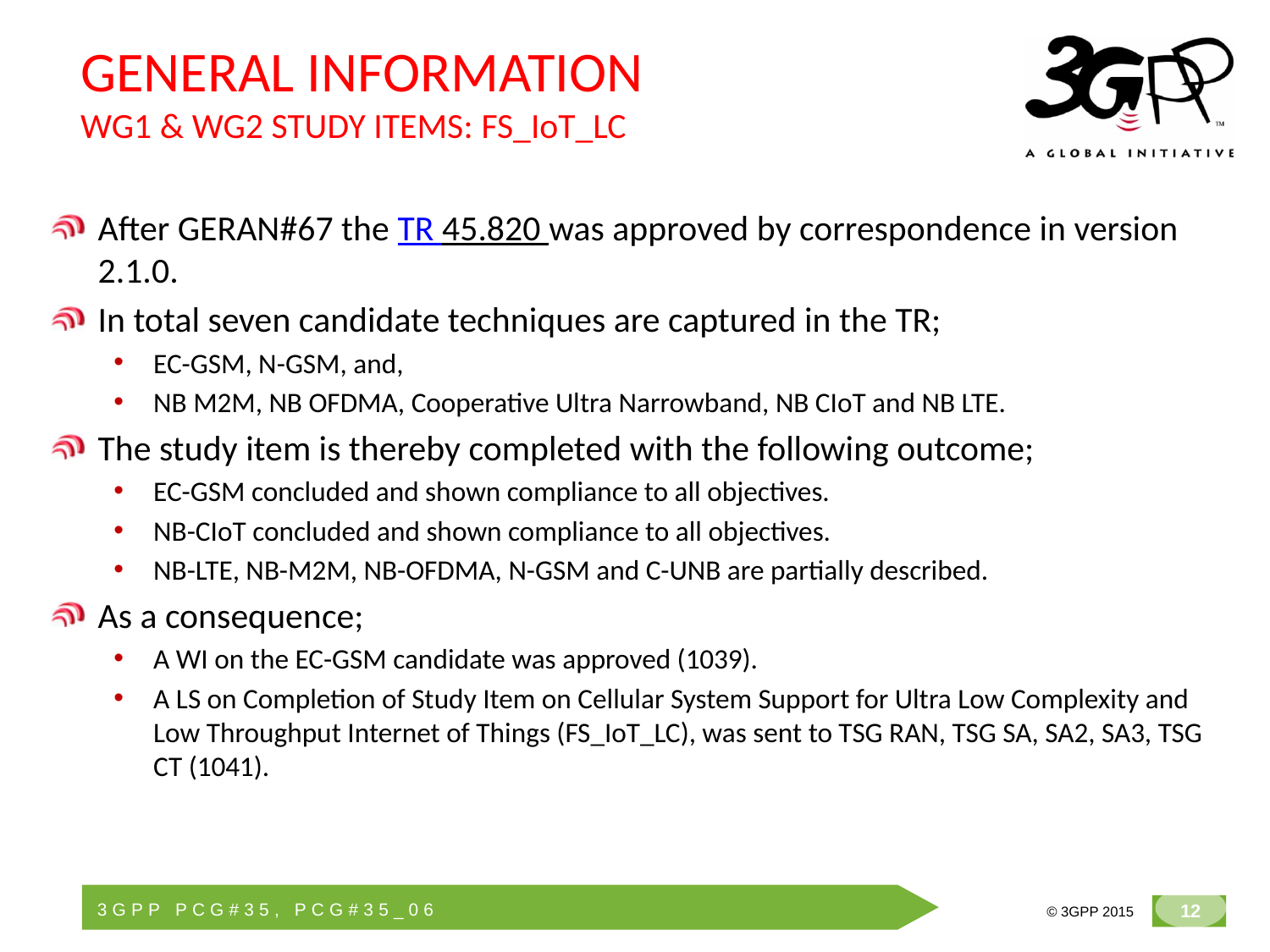

# GENERAL INFORMATION WG1 & WG2 STUDY ITEMS: FS_IoT_LC
After GERAN#67 the TR 45.820 was approved by correspondence in version 2.1.0.
In total seven candidate techniques are captured in the TR;
EC-GSM, N-GSM, and,
NB M2M, NB OFDMA, Cooperative Ultra Narrowband, NB CIoT and NB LTE.
The study item is thereby completed with the following outcome;
EC-GSM concluded and shown compliance to all objectives.
NB-CIoT concluded and shown compliance to all objectives.
NB-LTE, NB-M2M, NB-OFDMA, N-GSM and C-UNB are partially described.
As a consequence;
A WI on the EC-GSM candidate was approved (1039).
A LS on Completion of Study Item on Cellular System Support for Ultra Low Complexity and Low Throughput Internet of Things (FS_IoT_LC), was sent to TSG RAN, TSG SA, SA2, SA3, TSG CT (1041).